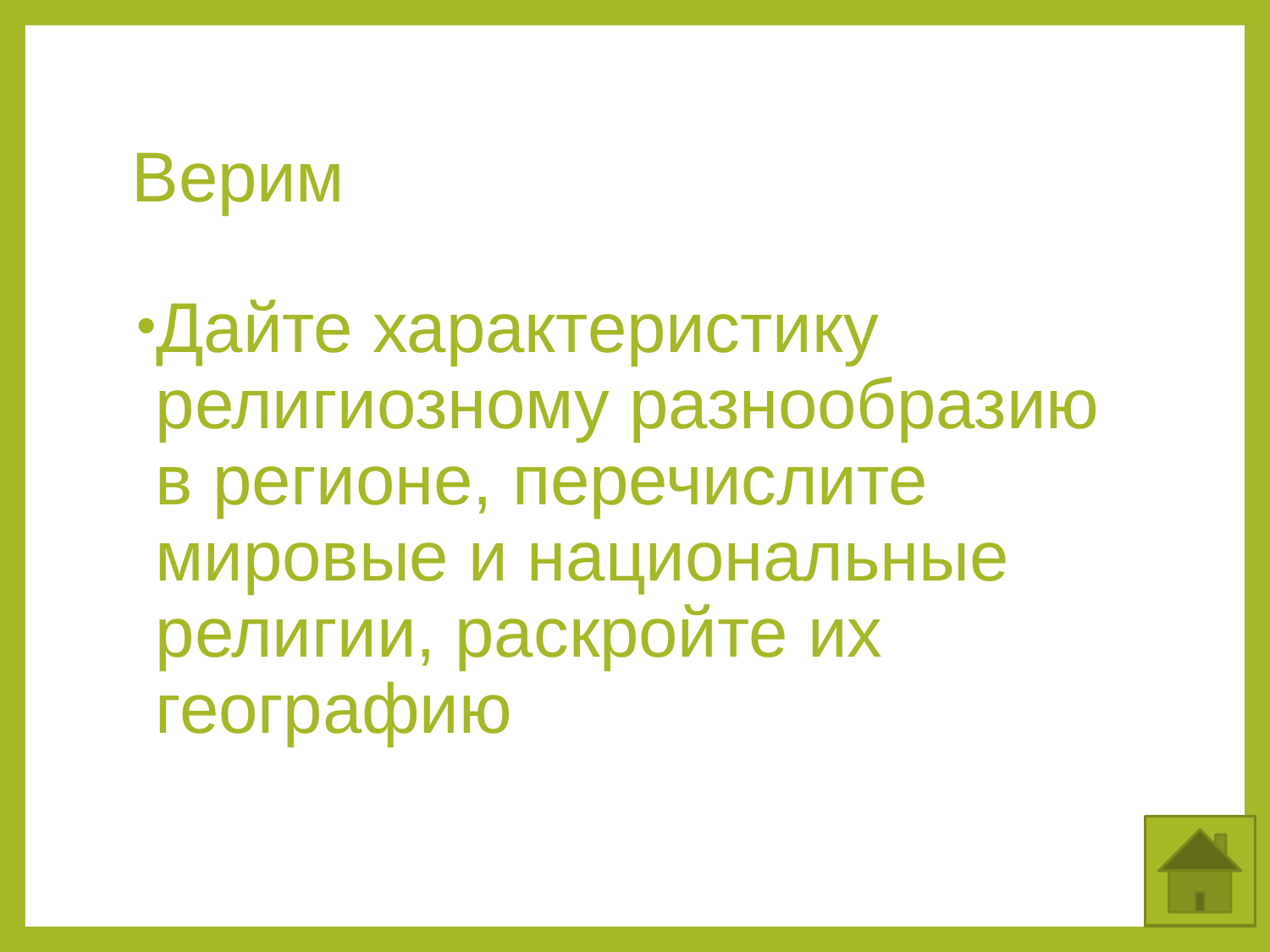

# Верим
Дайте характеристику религиозному разнообразию в регионе, перечислите мировые и национальные религии, раскройте их географию